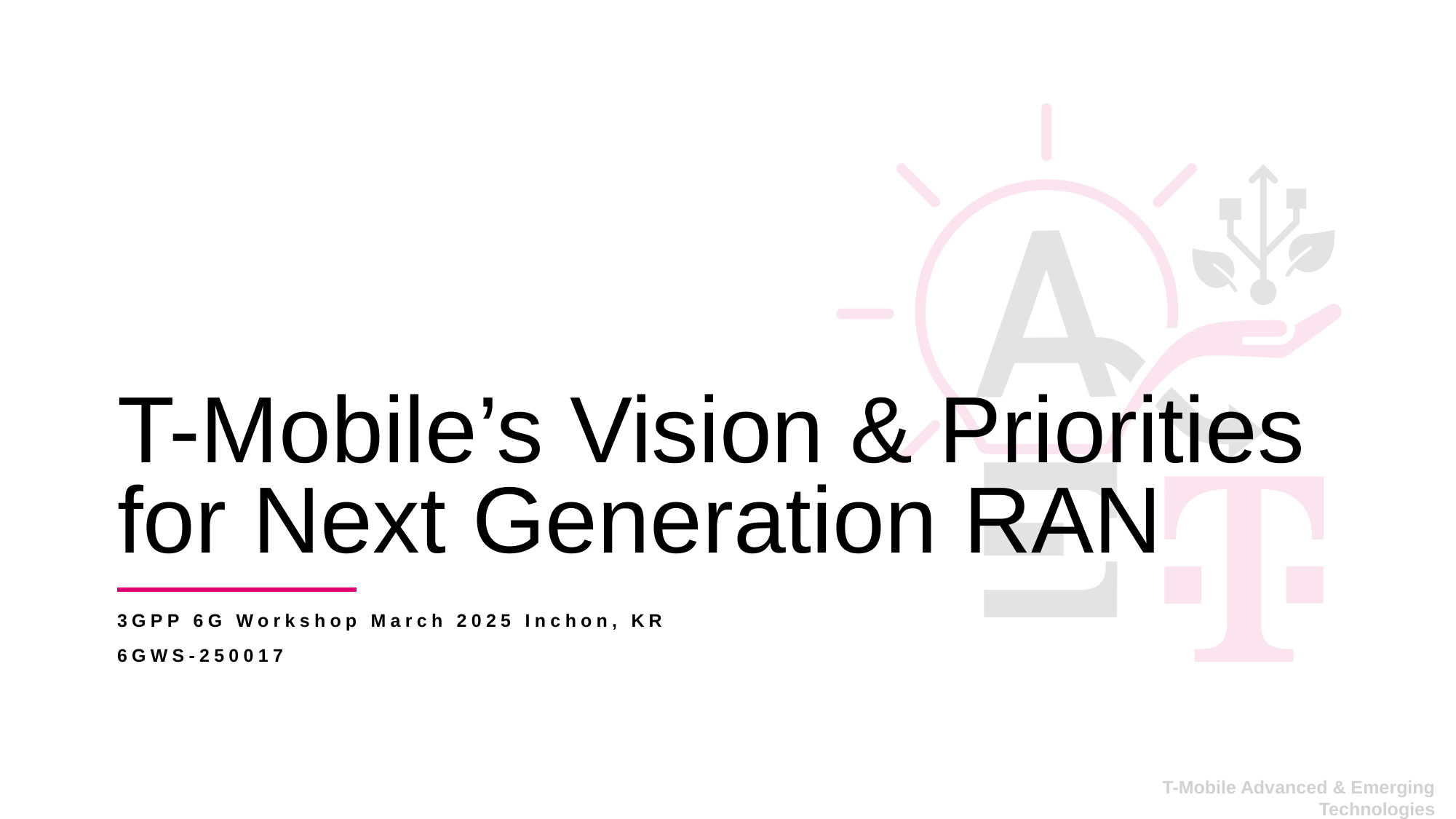

# T-Mobile’s Vision & Priorities for Next Generation RAN
3GPP 6G Workshop March 2025 Inchon, KR
6GWS-250017